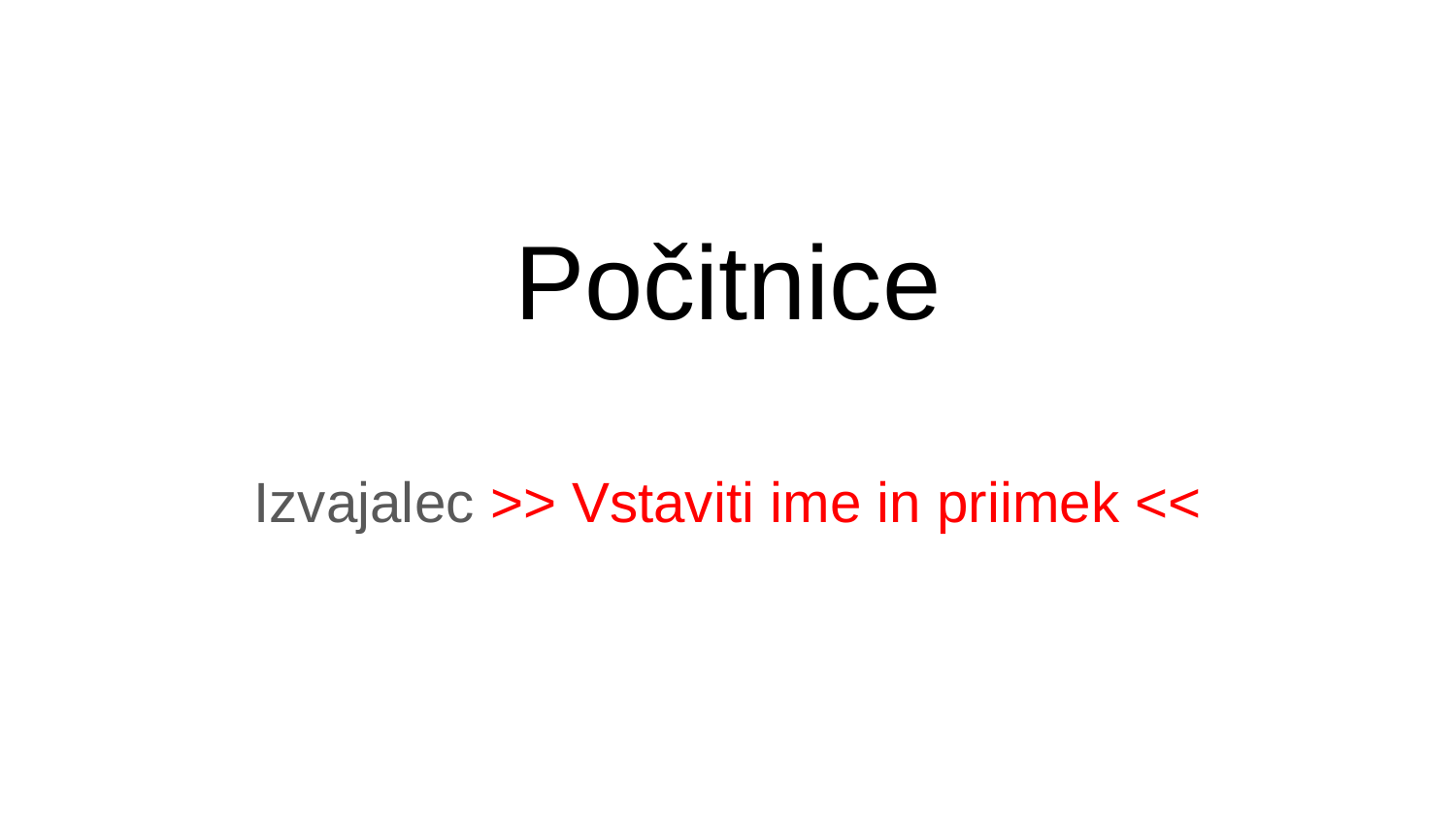

# Počitnice
Izvajalec >> Vstaviti ime in priimek <<